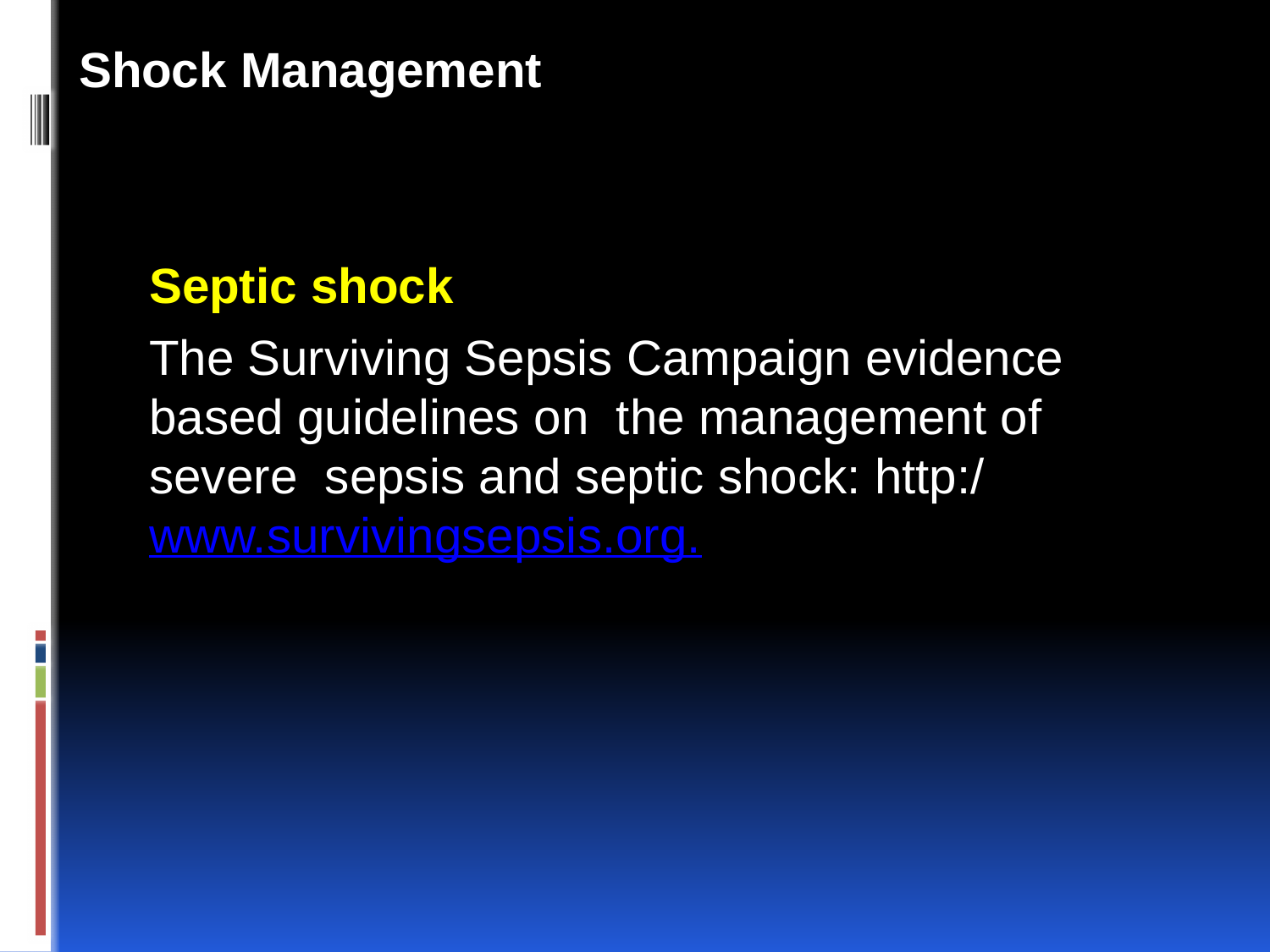

Shock Management
Septic shock
The Surviving Sepsis Campaign evidence­ based guidelines on  the management of severe  sepsis and septic shock: http:/ www.survivingsepsis.org.